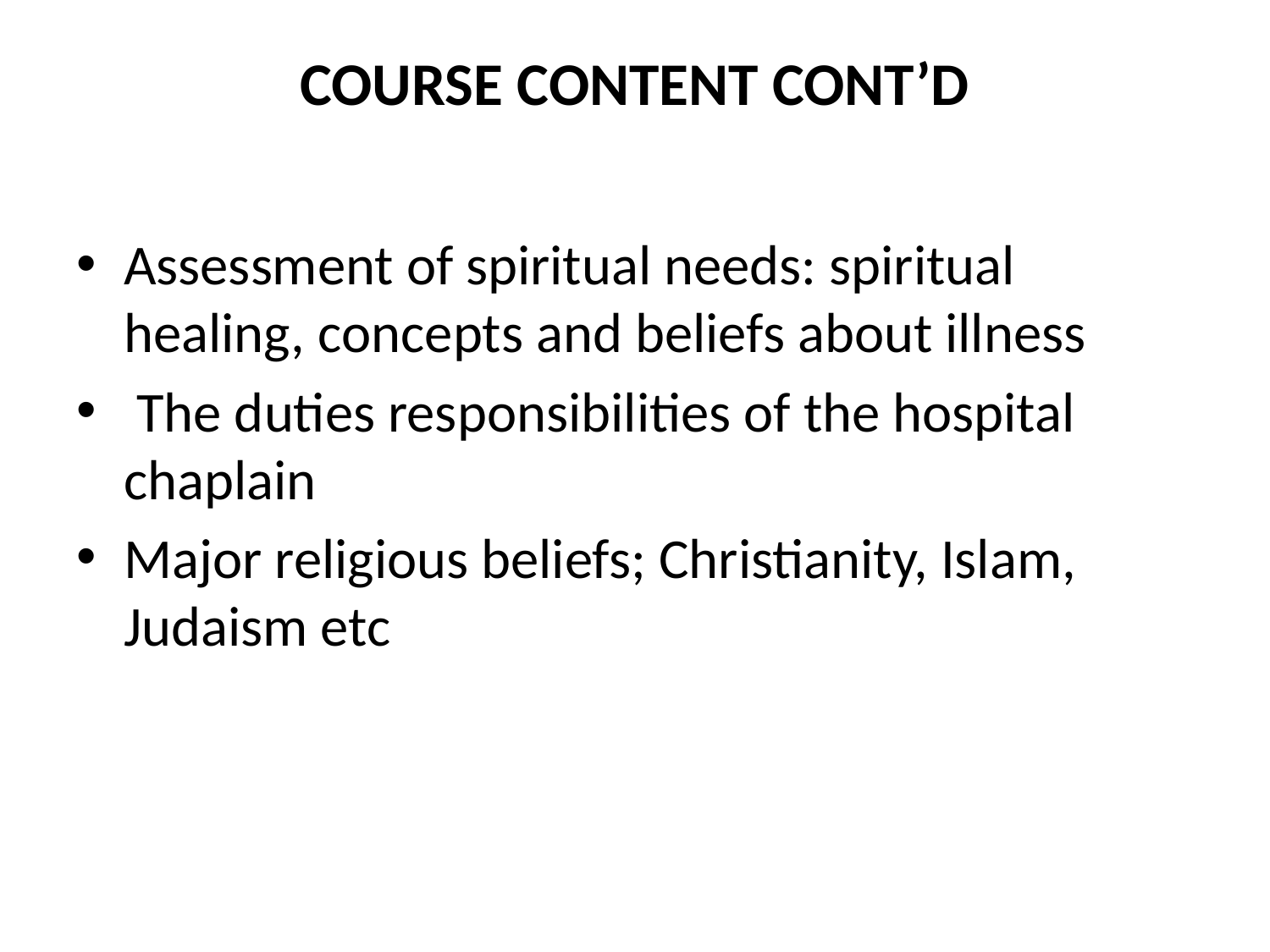

# COURSE CONTENT CONT’D
Assessment of spiritual needs: spiritual healing, concepts and beliefs about illness
 The duties responsibilities of the hospital chaplain
Major religious beliefs; Christianity, Islam, Judaism etc